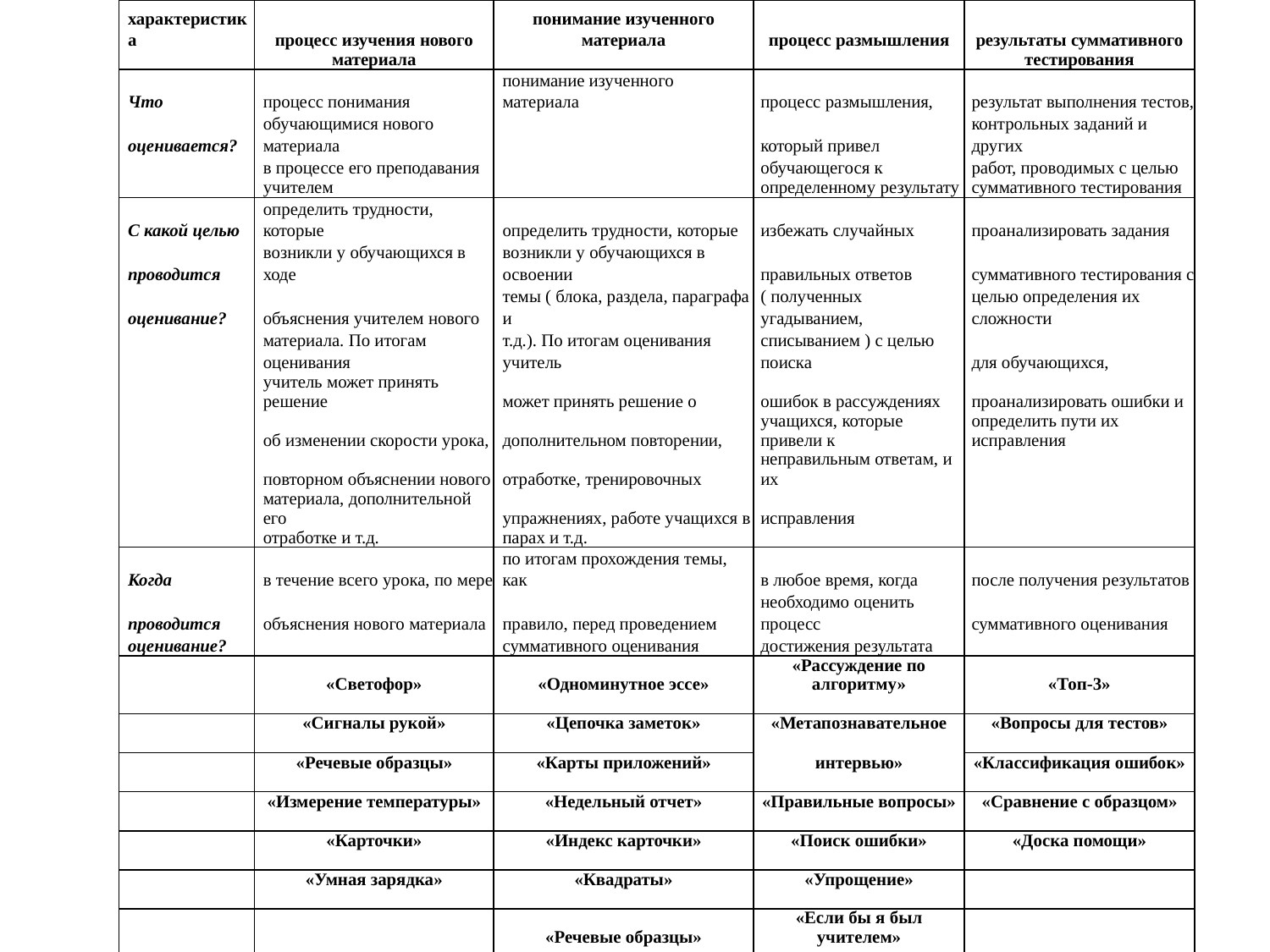

| характеристика | процесс изучения нового | понимание изученного материала | процесс размышления | результаты суммативного |  |
| --- | --- | --- | --- | --- | --- |
|  | материала |  |  | тестирования |  |
| Что | процесс понимания | понимание изученного материала | процесс размышления, | результат выполнения тестов, |  |
| оценивается? | обучающимися нового материала |  | который привел | контрольных заданий и других |  |
|  | в процессе его преподавания |  | обучающегося к | работ, проводимых с целью |  |
|  | учителем |  | определенному результату | суммативного тестирования |  |
| С какой целью | определить трудности, которые | определить трудности, которые | избежать случайных | проанализировать задания |  |
| проводится | возникли у обучающихся в ходе | возникли у обучающихся в освоении | правильных ответов | суммативного тестирования с |  |
| оценивание? | объяснения учителем нового | темы ( блока, раздела, параграфа и | ( полученных угадыванием, | целью определения их сложности |  |
|  | материала. По итогам оценивания | т.д.). По итогам оценивания учитель | списыванием ) с целью поиска | для обучающихся, |  |
|  | учитель может принять решение | может принять решение о | ошибок в рассуждениях | проанализировать ошибки и |  |
|  | об изменении скорости урока, | дополнительном повторении, | учащихся, которые привели к | определить пути их исправления |  |
|  | повторном объяснении нового | отработке, тренировочных | неправильным ответам, и их |  |  |
|  | материала, дополнительной его | упражнениях, работе учащихся в | исправления |  |  |
|  | отработке и т.д. | парах и т.д. |  |  |  |
| Когда | в течение всего урока, по мере | по итогам прохождения темы, как | в любое время, когда | после получения результатов |  |
| проводится | объяснения нового материала | правило, перед проведением | необходимо оценить процесс | суммативного оценивания |  |
| оценивание? |  | суммативного оценивания | достижения результата |  |  |
|  | «Светофор» | «Одноминутное эссе» | «Рассуждение по алгоритму» | «Топ-3» |  |
|  |  |  |  |  |  |
|  | «Сигналы рукой» | «Цепочка заметок» | «Метапознавательное | «Вопросы для тестов» |  |
|  |  |  | интервью» |  |  |
|  | «Речевые образцы» | «Карты приложений» |  | «Классификация ошибок» |  |
|  |  |  |  |  |  |
|  | «Измерение температуры» | «Недельный отчет» | «Правильные вопросы» | «Сравнение с образцом» |  |
|  |  |  |  |  |  |
|  | «Карточки» | «Индекс карточки» | «Поиск ошибки» | «Доска помощи» |  |
|  |  |  |  |  |  |
|  | «Умная зарядка» | «Квадраты» | «Упрощение» |  |  |
|  |  |  |  |  |  |
|  |  | «Речевые образцы» | «Если бы я был учителем» |  |  |
|  |  |  |  |  |  |
|  |  | «Ученик- репортер» | «Речевые образцы» |  |  |
|  |  |  |  |  |  |
|  |  | «Матрица запоминания» | «Матрица наблюдений» |  |  |
|  |  |  |  |  |  |
|  |  | «Аффективный опросник» | «Уточнение с помощью |  |  |
|  |  |  | вопроса «Почему?» |  |  |
|  |  | «Две звезды и желание» |  |  |  |
|  |  |  |  |  |  |
|  |  | «Вопросы для тестов» |  |  |  |
|  |  |  |  |  |  |
|  |  | «Поиск ошибки» |  |  |  |
|  |  |  |  |  |  |
|  |  | «Упрощение» |  |  |  |
|  |  |  |  |  |  |
|  |  | «Если бы я был учителем» |  |  |  |
|  |  |  |  |  |  |
|  |  | «Перевод информации» |  |  |  |
|  |  |  |  |  |  |
|  |  | «Матрица наблюдений» |  |  |  |
|  |  |  |  |  |  |
|  |  | «Доска помощи» |  |  |  |
|  |  |  |  |  |  |